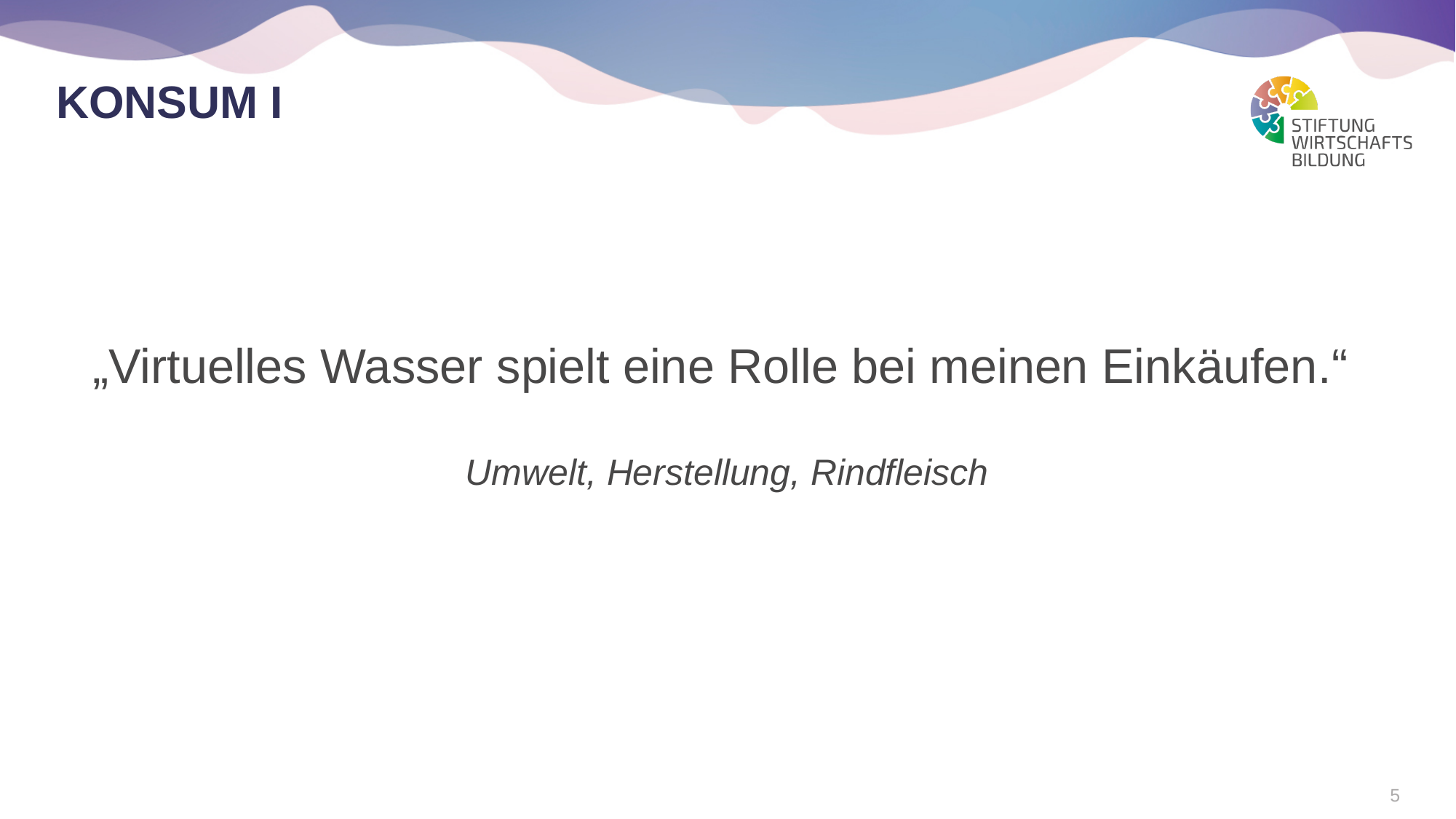

# Konsum I

„Virtuelles Wasser spielt eine Rolle bei meinen Einkäufen.“

Umwelt, Herstellung, Rindfleisch

5